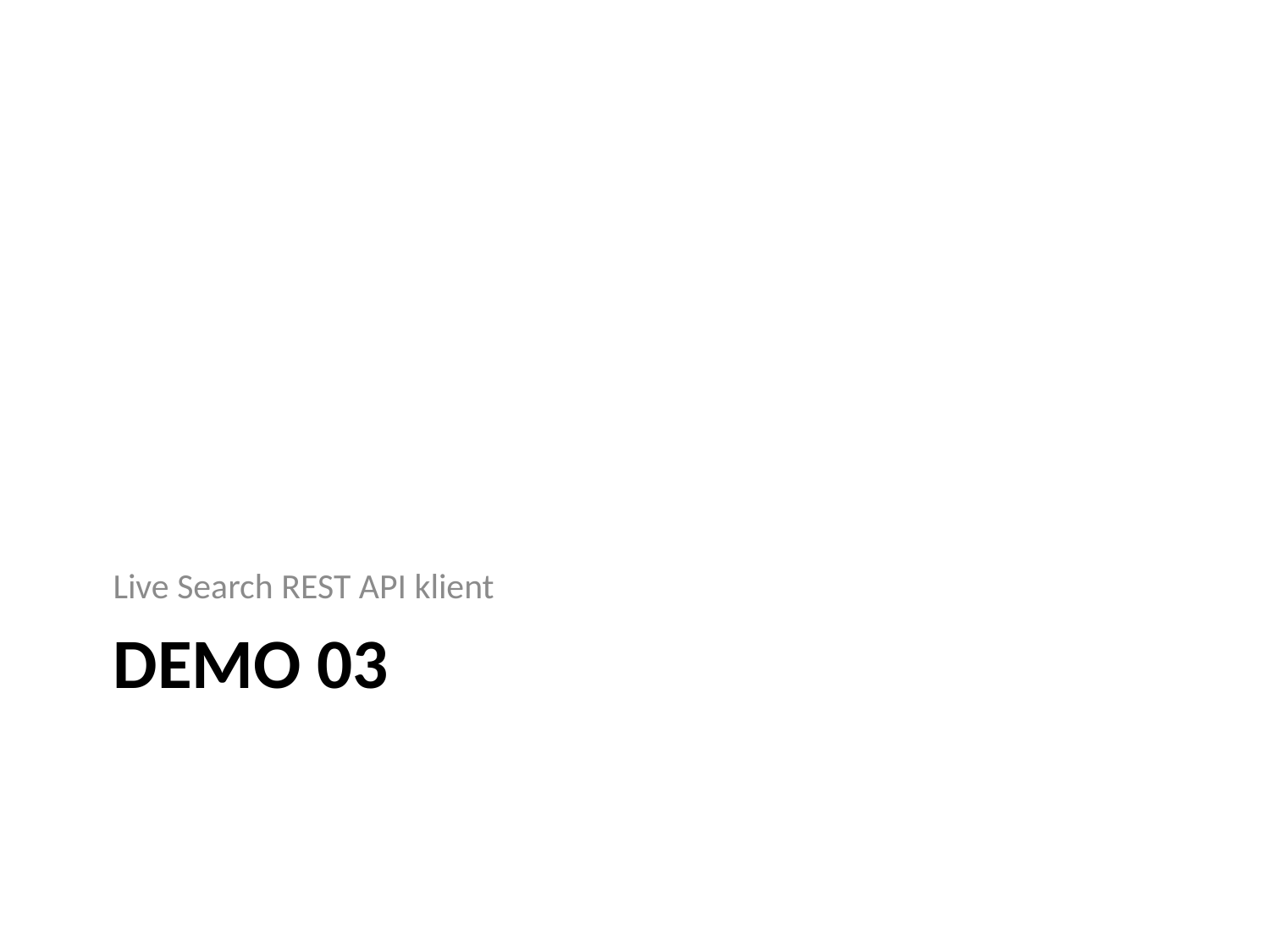

Live Search REST API klient
# DEMO 03